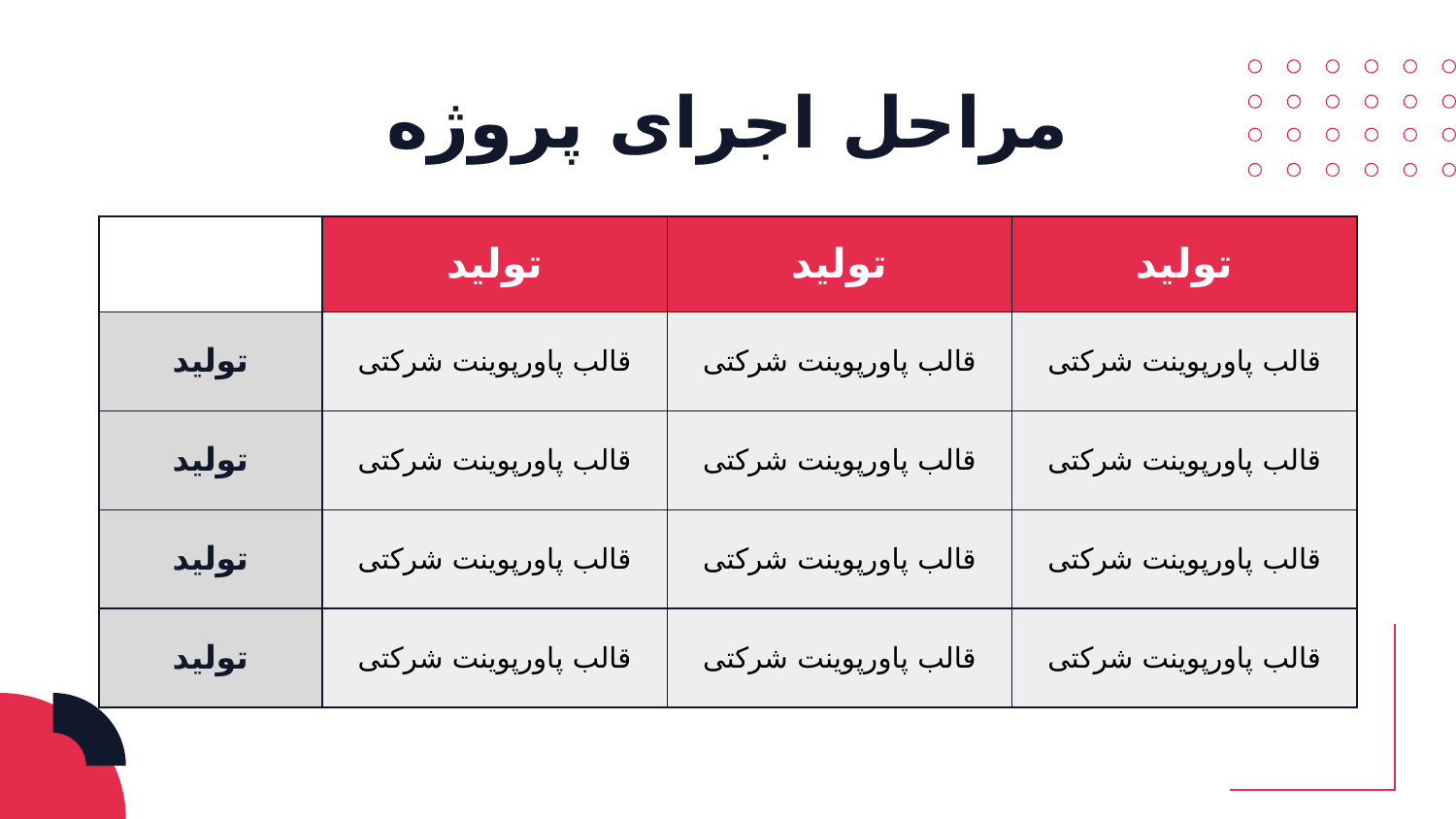

# مراحل اجرای پروژه
|  | تولید | تولید | تولید |
| --- | --- | --- | --- |
| تولید | قالب پاورپوينت شرکتی | قالب پاورپوينت شرکتی | قالب پاورپوينت شرکتی |
| تولید | قالب پاورپوينت شرکتی | قالب پاورپوينت شرکتی | قالب پاورپوينت شرکتی |
| تولید | قالب پاورپوينت شرکتی | قالب پاورپوينت شرکتی | قالب پاورپوينت شرکتی |
| تولید | قالب پاورپوينت شرکتی | قالب پاورپوينت شرکتی | قالب پاورپوينت شرکتی |